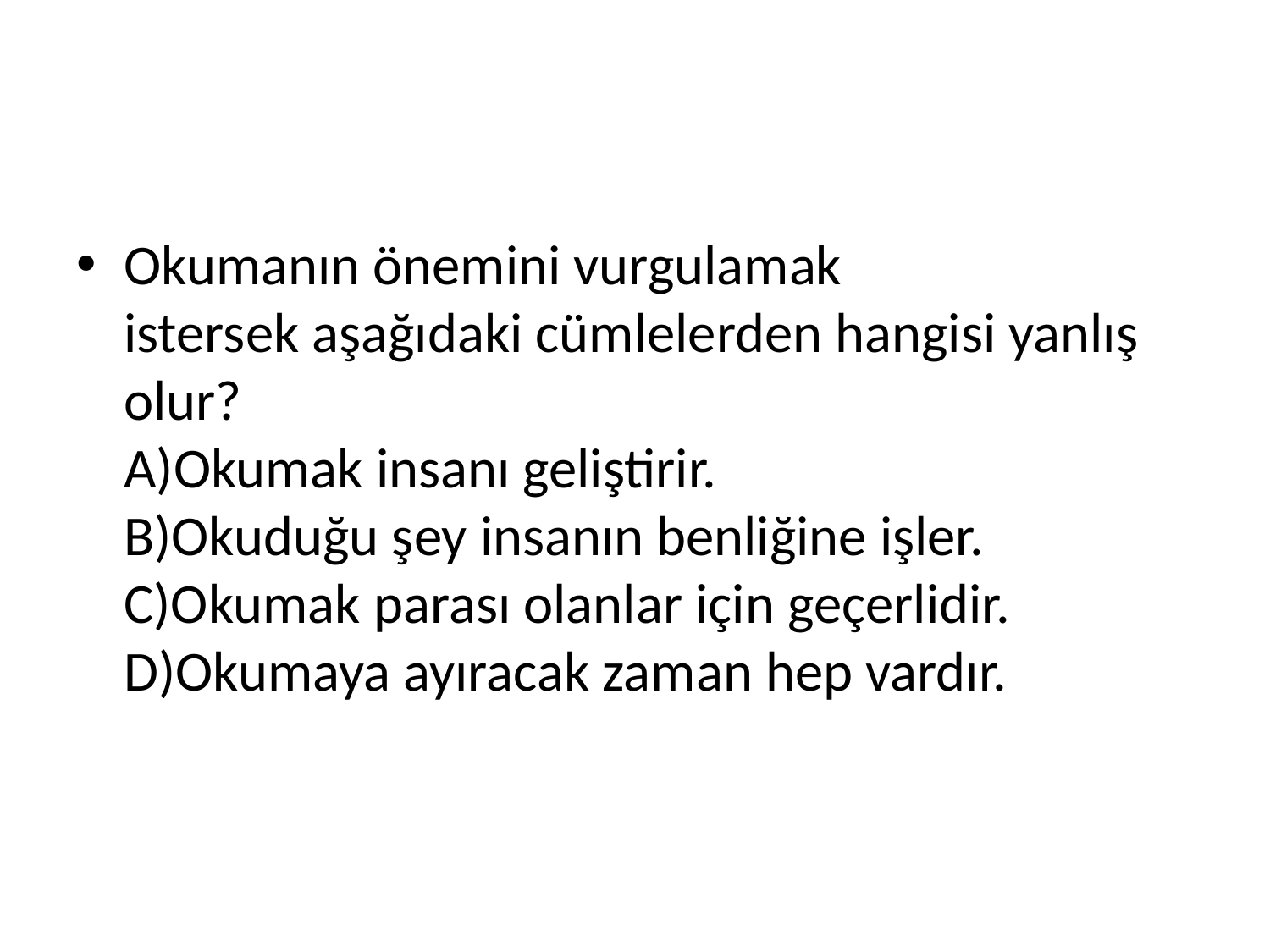

#
Okumanın önemini vurgulamak istersek aşağıdaki cümlelerden hangisi yanlış olur? 
A)Okumak insanı geliştirir. 
B)Okuduğu şey insanın benliğine işler. 
C)Okumak parası olanlar için geçerlidir. 
D)Okumaya ayıracak zaman hep vardır.